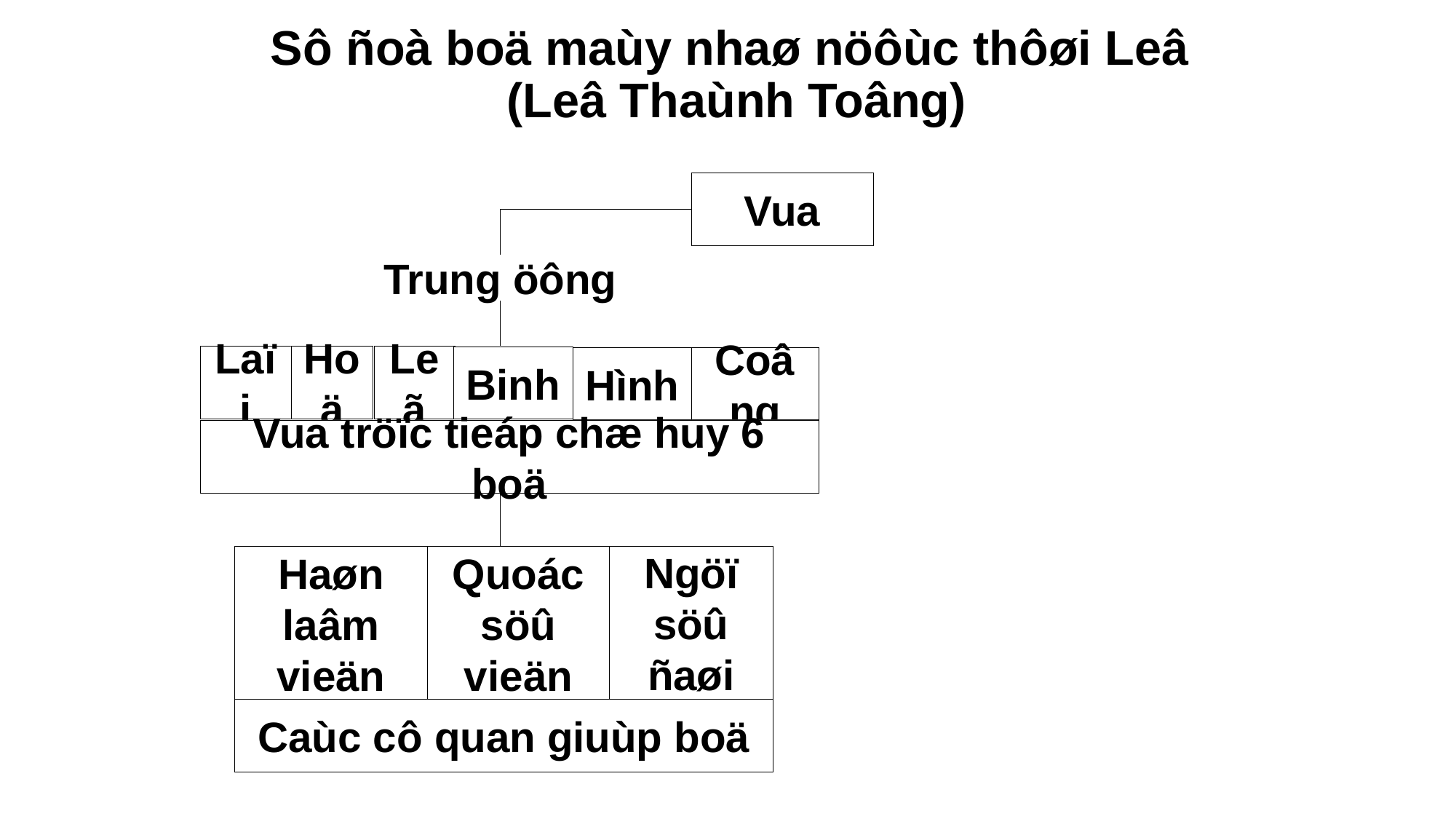

# Sô ñoà boä maùy nhaø nöôùc thôøi Leâ (Leâ Thaùnh Toâng)
Vua
Trung öông
Laïi
Hoä
Leã
Hình
Coâng
Binh
Vua tröïc tieáp chæ huy 6 boä
Haøn laâm vieän
Quoác söû
vieän
Ngöï söû ñaøi
Caùc cô quan giuùp boä